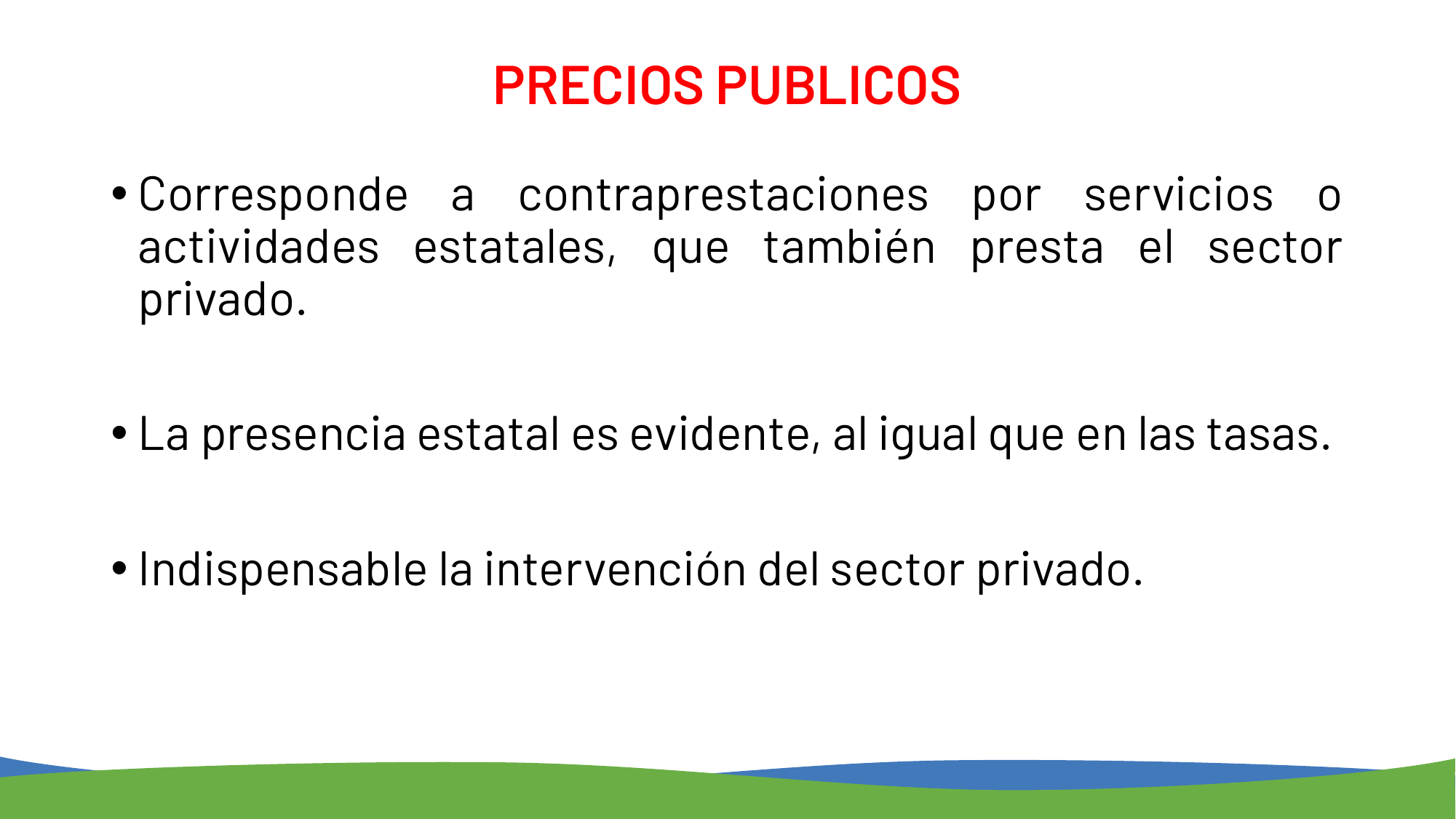

# PRECIOS PUBLICOS
Corresponde a contraprestaciones por servicios o actividades estatales, que también presta el sector privado.

La presencia estatal es evidente, al igual que en las tasas.

Indispensable la intervención del sector privado.